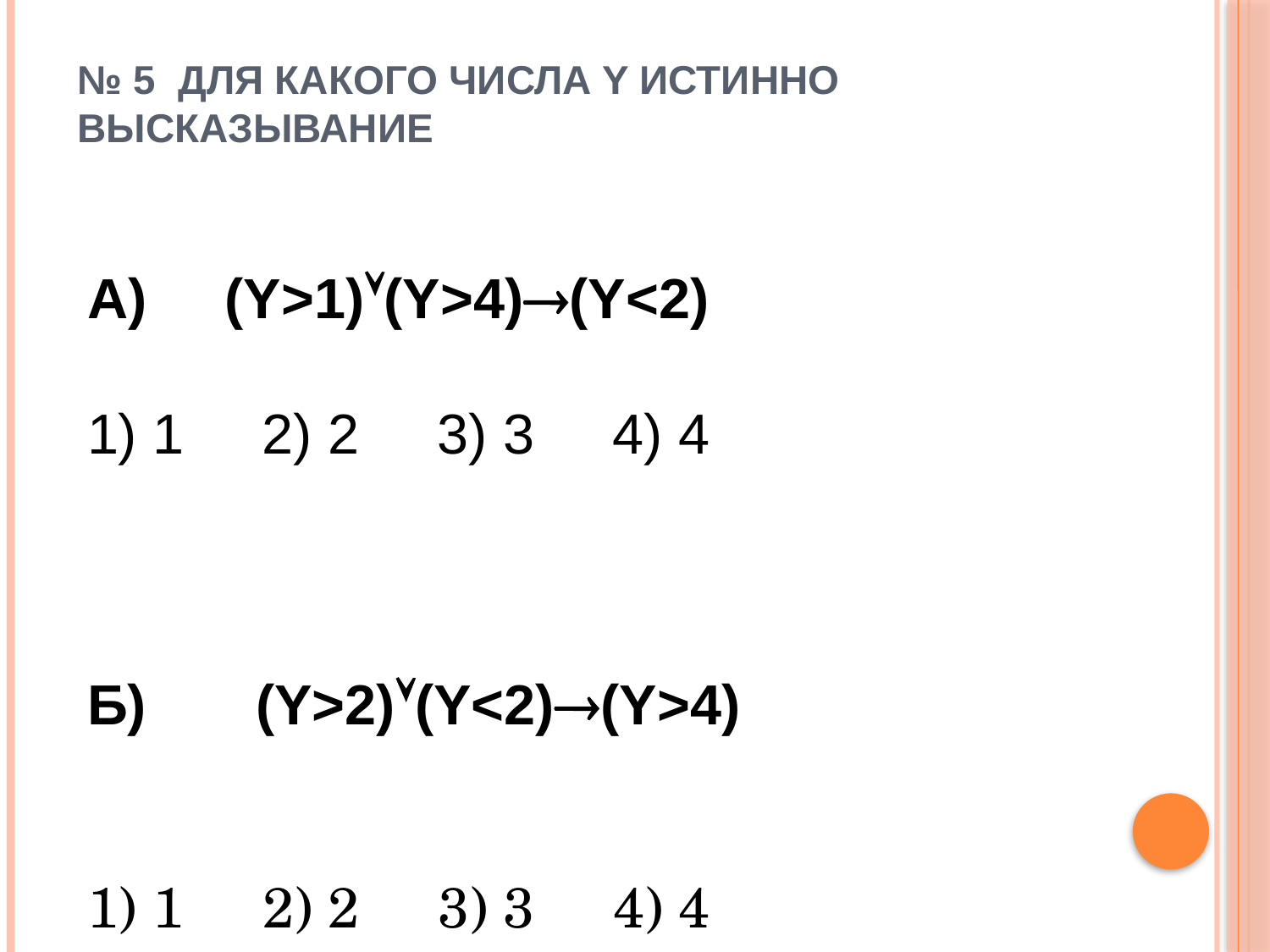

# № 5  Для какого числа Y истинно высказывание
А)     (Y>1)∨(Y>4)→(Y<2)

1) 1     2) 2     3) 3     4) 4
Б)       (Y>2)∨(Y<2)→(Y>4)
1) 1     2) 2     3) 3     4) 4